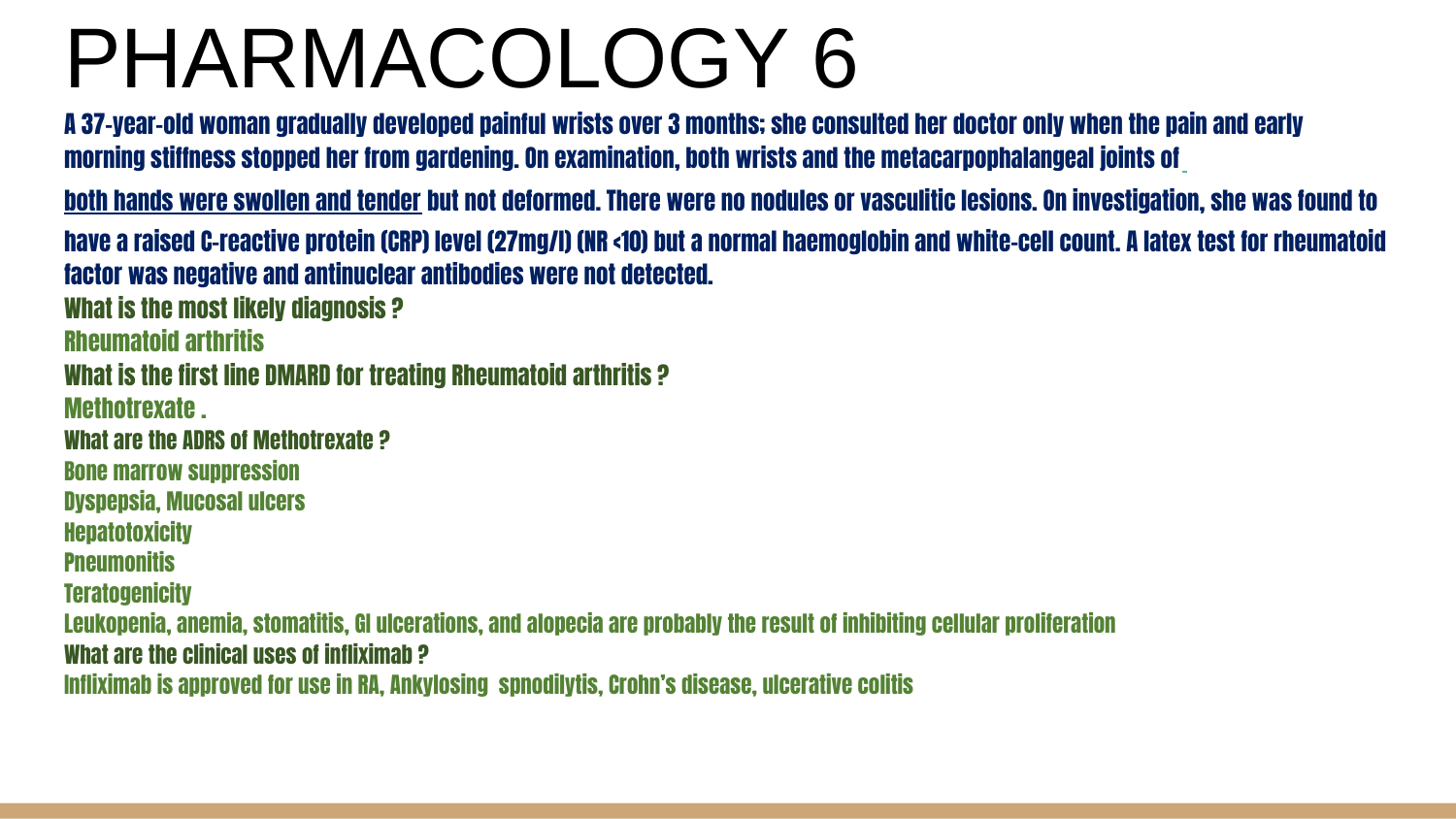

# PHARMACOLOGY 6
A 37-year-old woman gradually developed painful wrists over 3 months; she consulted her doctor only when the pain and early morning stiffness stopped her from gardening. On examination, both wrists and the metacarpophalangeal joints of both hands were swollen and tender but not deformed. There were no nodules or vasculitic lesions. On investigation, she was found to have a raised C-reactive protein (CRP) level (27mg/l) (NR <10) but a normal haemoglobin and white-cell count. A latex test for rheumatoid factor was negative and antinuclear antibodies were not detected.
What is the most likely diagnosis ?
Rheumatoid arthritis
What is the first line DMARD for treating Rheumatoid arthritis ?
Methotrexate .
What are the ADRS of Methotrexate ?
Bone marrow suppression
Dyspepsia, Mucosal ulcers
Hepatotoxicity
Pneumonitis
Teratogenicity
Leukopenia, anemia, stomatitis, GI ulcerations, and alopecia are probably the result of inhibiting cellular proliferation
What are the clinical uses of infliximab ?
Infliximab is approved for use in RA, Ankylosing  spnodilytis, Crohn’s disease, ulcerative colitis